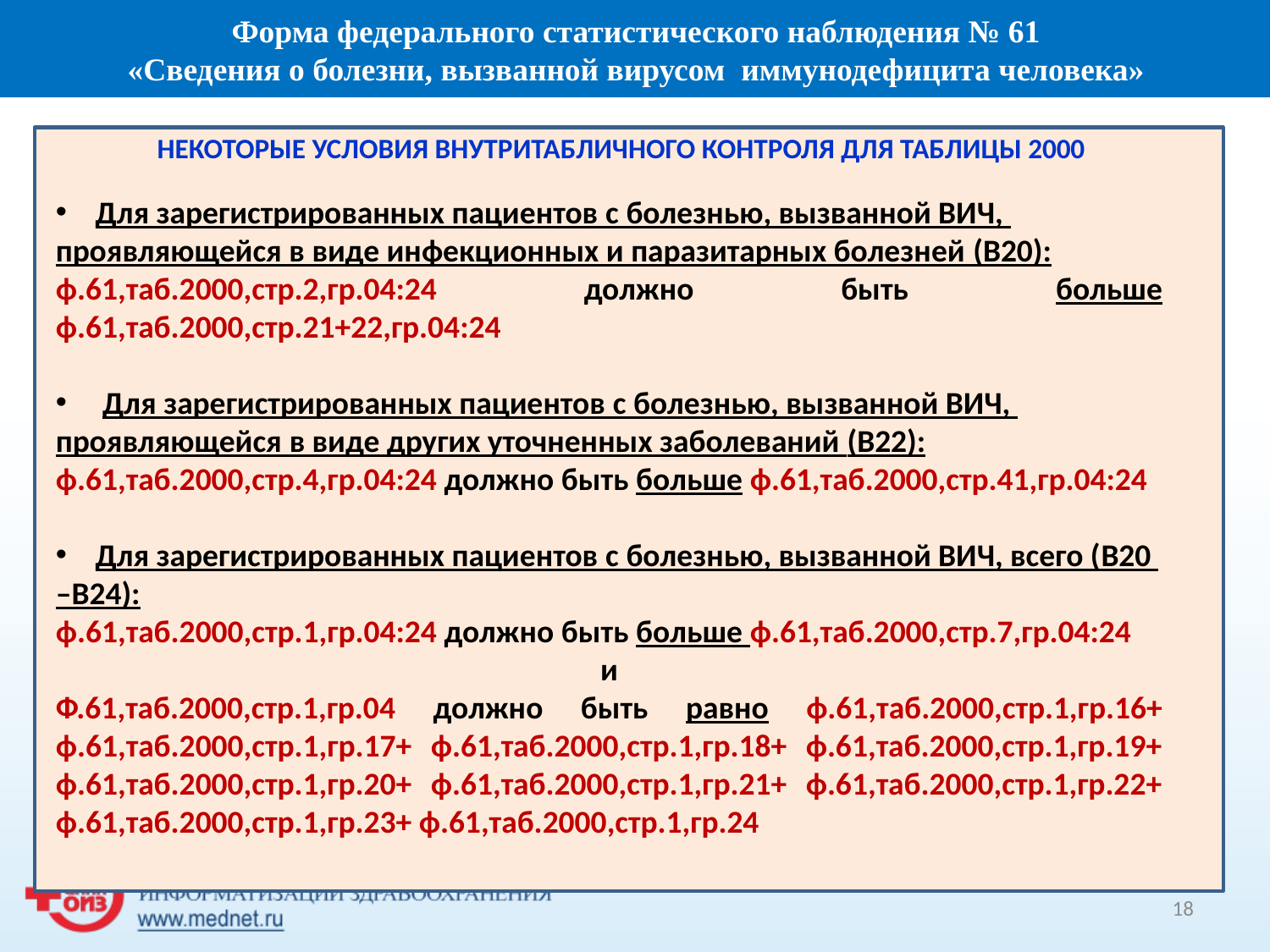

Форма федерального статистического наблюдения № 61
 «Сведения о болезни, вызванной вирусом  иммунодефицита человека»
НЕКОТОРЫЕ УСЛОВИЯ ВНУТРИТАБЛИЧНОГО КОНТРОЛЯ ДЛЯ ТАБЛИЦЫ 2000

Для зарегистрированных пациентов с болезнью, вызванной ВИЧ,
проявляющейся в виде инфекционных и паразитарных болезней (В20):
ф.61,таб.2000,стр.2,гр.04:24 должно быть больше ф.61,таб.2000,стр.21+22,гр.04:24

 Для зарегистрированных пациентов с болезнью, вызванной ВИЧ,
проявляющейся в виде других уточненных заболеваний (В22):
ф.61,таб.2000,стр.4,гр.04:24 должно быть больше ф.61,таб.2000,стр.41,гр.04:24

Для зарегистрированных пациентов с болезнью, вызванной ВИЧ, всего (В20
–В24):
ф.61,таб.2000,стр.1,гр.04:24 должно быть больше ф.61,таб.2000,стр.7,гр.04:24
и
Ф.61,таб.2000,стр.1,гр.04 должно быть равно ф.61,таб.2000,стр.1,гр.16+ ф.61,таб.2000,стр.1,гр.17+ ф.61,таб.2000,стр.1,гр.18+ ф.61,таб.2000,стр.1,гр.19+ ф.61,таб.2000,стр.1,гр.20+ ф.61,таб.2000,стр.1,гр.21+ ф.61,таб.2000,стр.1,гр.22+ ф.61,таб.2000,стр.1,гр.23+ ф.61,таб.2000,стр.1,гр.24
18